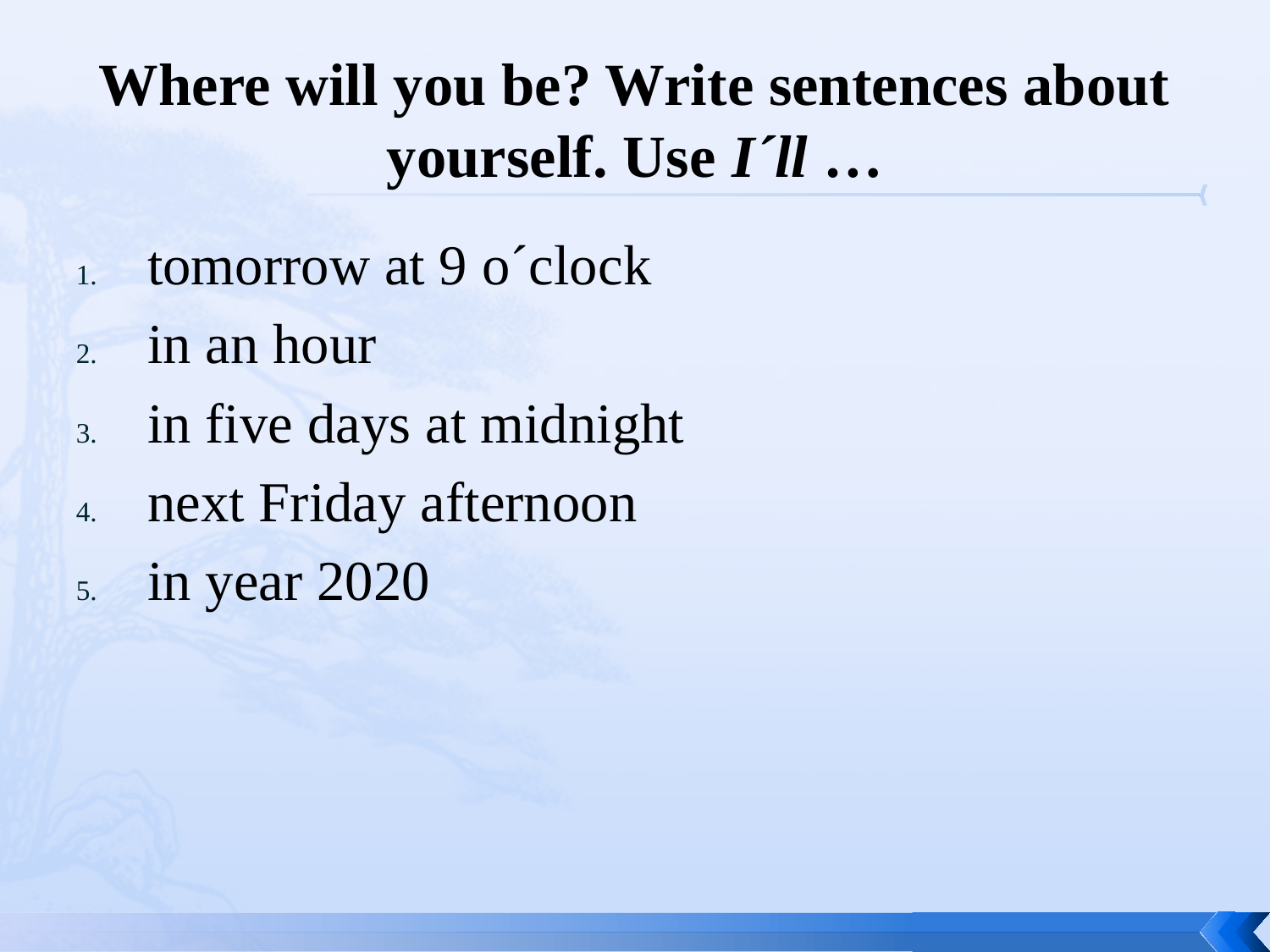

# Where will you be? Write sentences about yourself. Use I´ll …
tomorrow at 9 o´clock
in an hour
in five days at midnight
next Friday afternoon
in year 2020